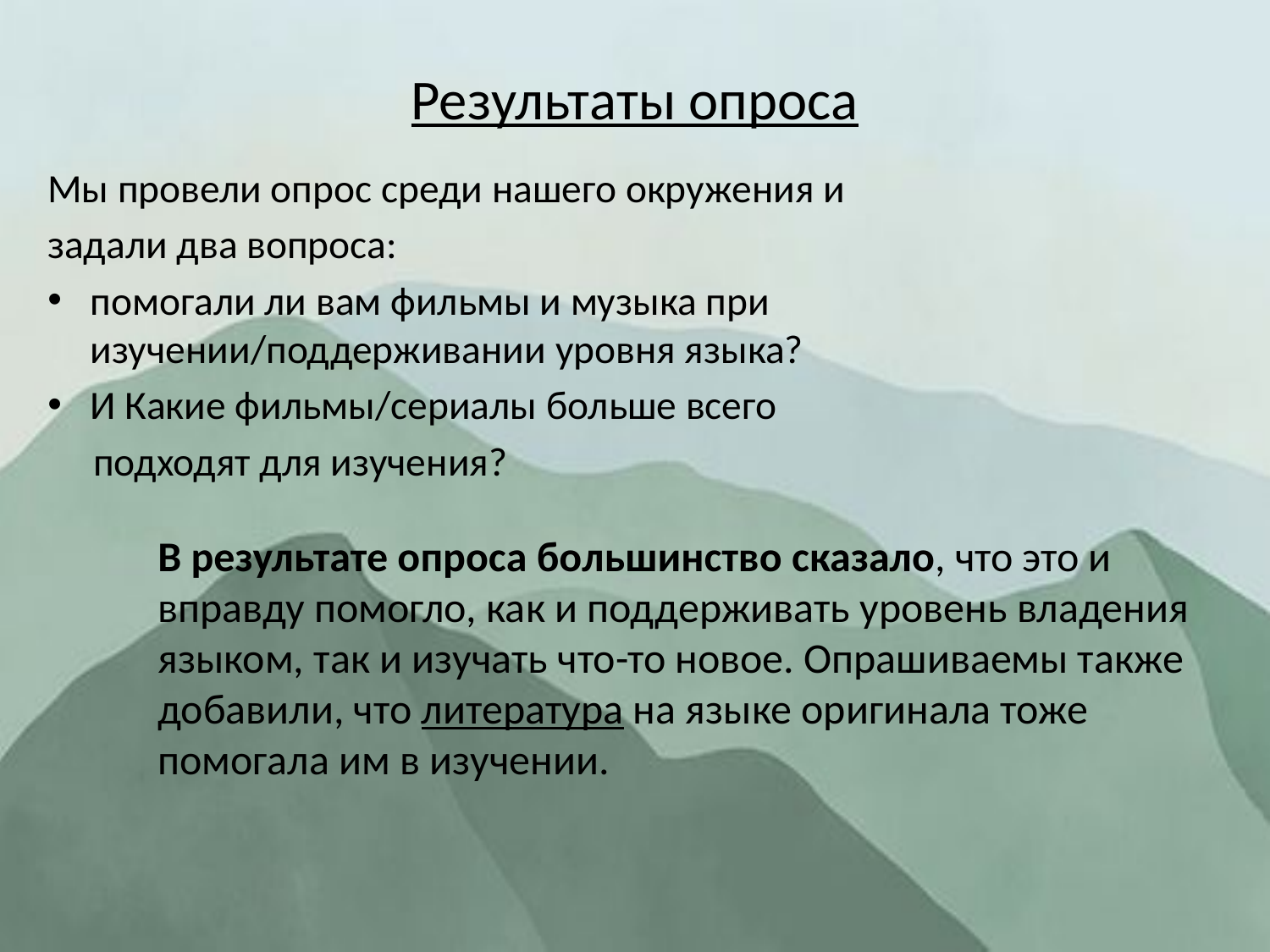

# Результаты опроса
Мы провели опрос среди нашего окружения и
задали два вопроса:
помогали ли вам фильмы и музыка при изучении/поддерживании уровня языка?
И Какие фильмы/сериалы больше всего
     подходят для изучения?

В результате опроса большинство сказало, что это и вправду помогло, как и поддерживать уровень владения языком, так и изучать что-то новое. Опрашиваемы также добавили, что литература на языке оригинала тоже помогала им в изучении.